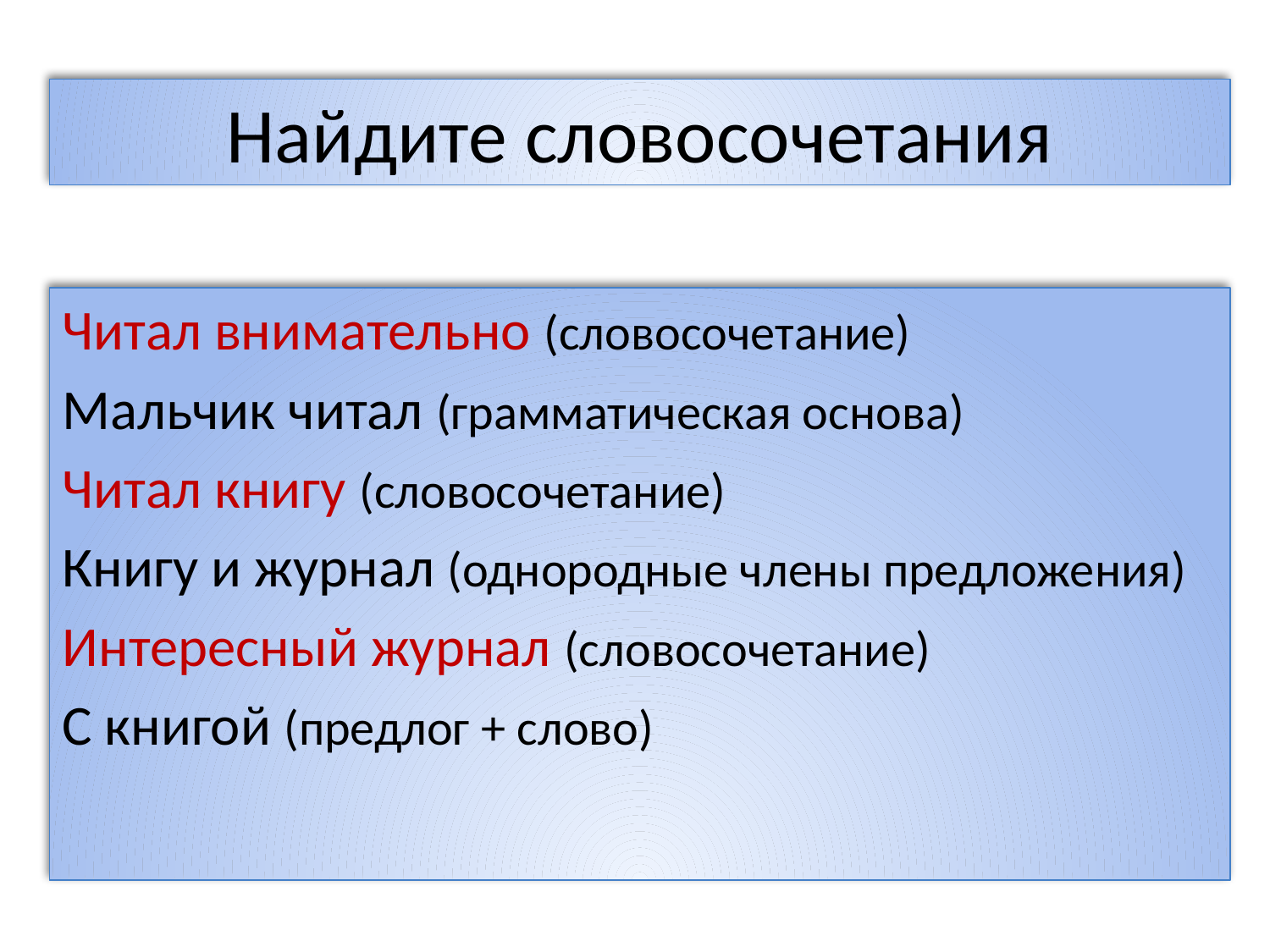

Найдите словосочетания
Читал внимательно (словосочетание)
Мальчик читал (грамматическая основа)
Читал книгу (словосочетание)
Книгу и журнал (однородные члены предложения)
Интересный журнал (словосочетание)
С книгой (предлог + слово)